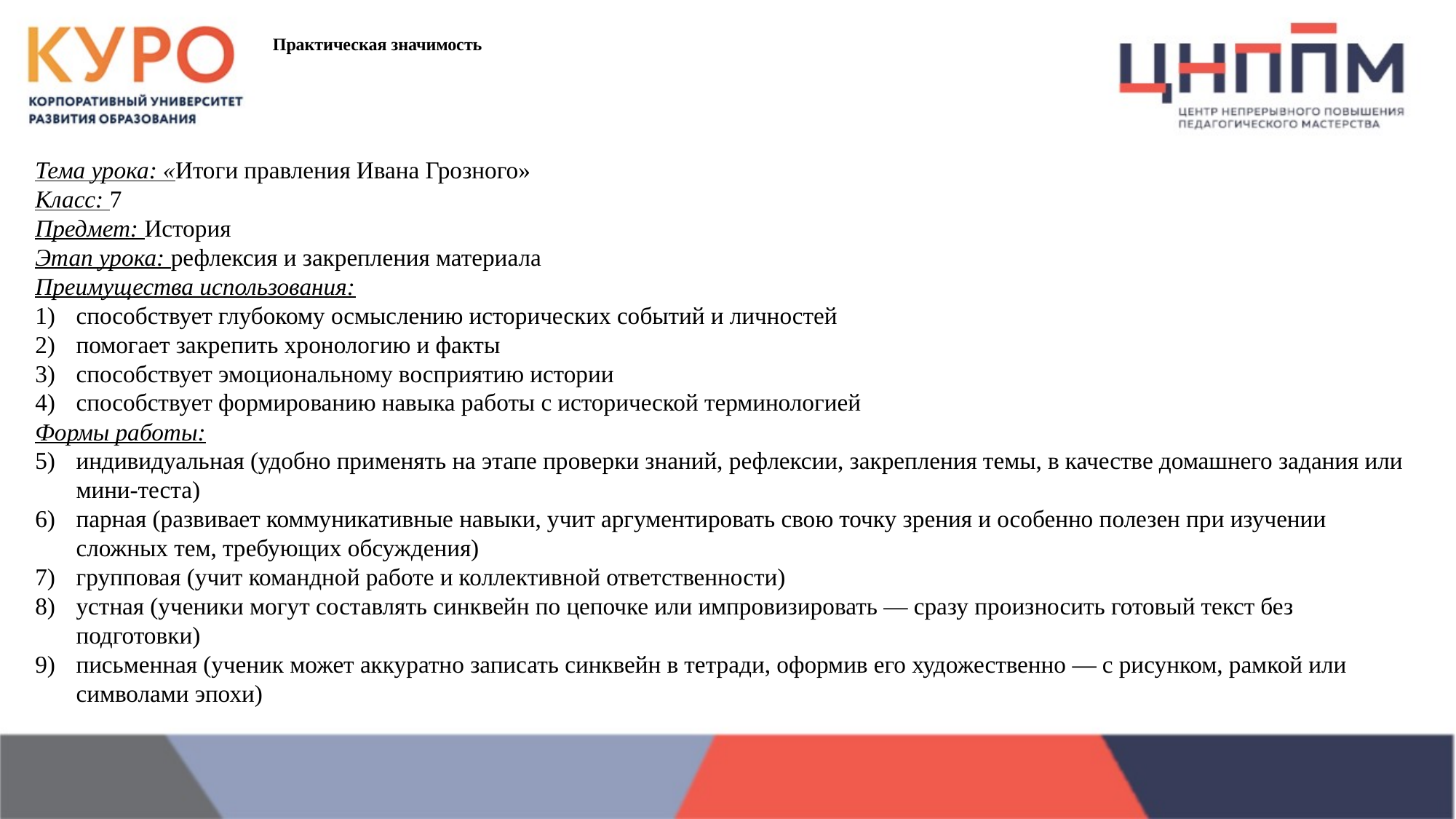

Практическая значимость
Тема урока: «Итоги правления Ивана Грозного»
Класс: 7
Предмет: История
Этап урока: рефлексия и закрепления материала
Преимущества использования:
способствует глубокому осмыслению исторических событий и личностей
помогает закрепить хронологию и факты
способствует эмоциональному восприятию истории
способствует формированию навыка работы с исторической терминологией
Формы работы:
индивидуальная (удобно применять на этапе проверки знаний, рефлексии, закрепления темы, в качестве домашнего задания или мини‑теста)
парная (развивает коммуникативные навыки, учит аргументировать свою точку зрения и особенно полезен при изучении сложных тем, требующих обсуждения)
групповая (учит командной работе и коллективной ответственности)
устная (ученики могут составлять синквейн по цепочке или импровизировать — сразу произносить готовый текст без подготовки)
письменная (ученик может аккуратно записать синквейн в тетради, оформив его художественно — с рисунком, рамкой или символами эпохи)